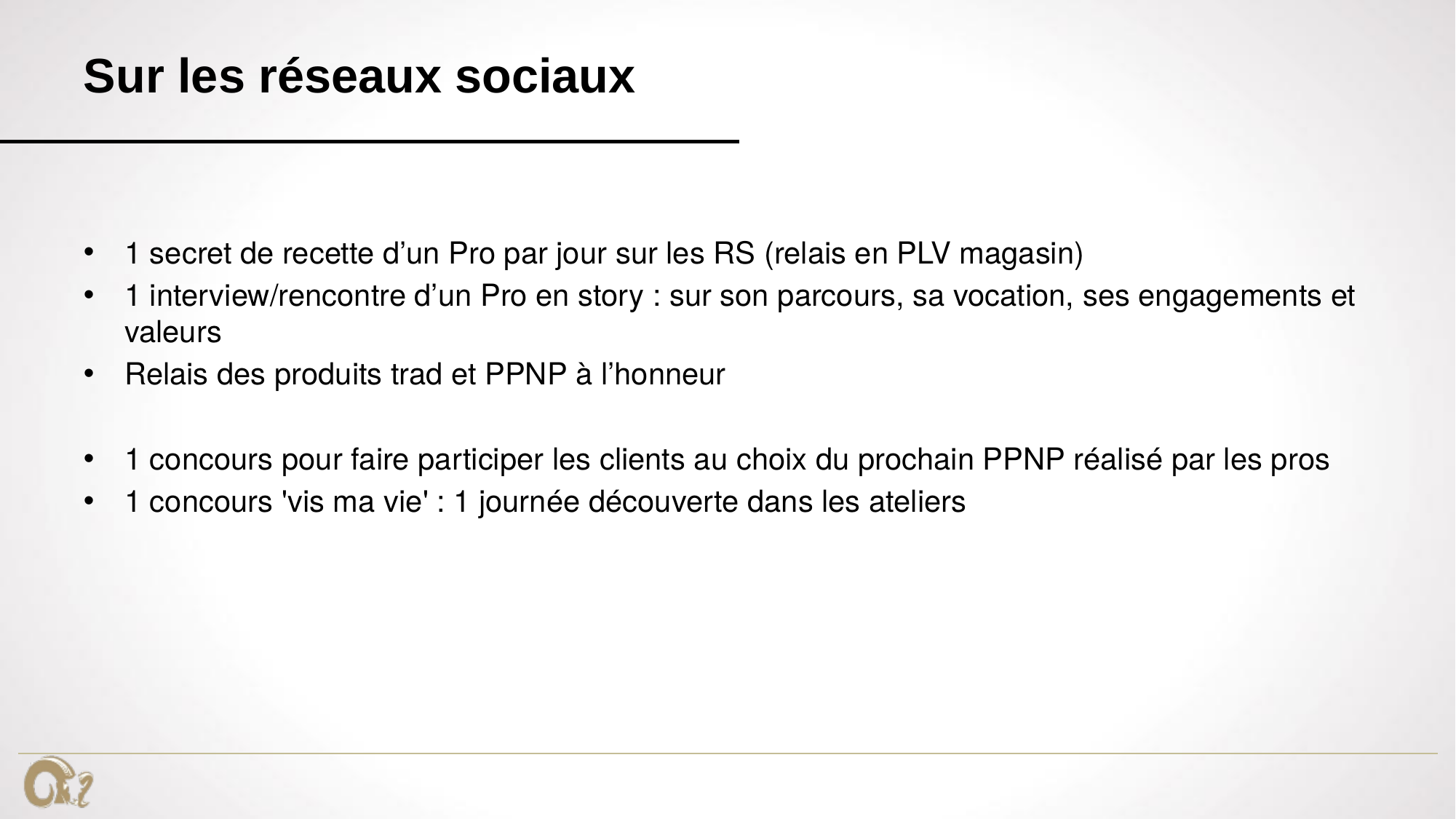

# Sur les réseaux sociaux

1 secret de recette d’un Pro par jour sur les RS (relais en PLV magasin)
1 interview/rencontre d’un Pro en story : sur son parcours, sa vocation, ses engagements et valeurs
Relais des produits trad et PPNP à l’honneur

1 concours pour faire participer les clients au choix du prochain PPNP réalisé par les pros
1 concours 'vis ma vie' : 1 journée découverte dans les ateliers